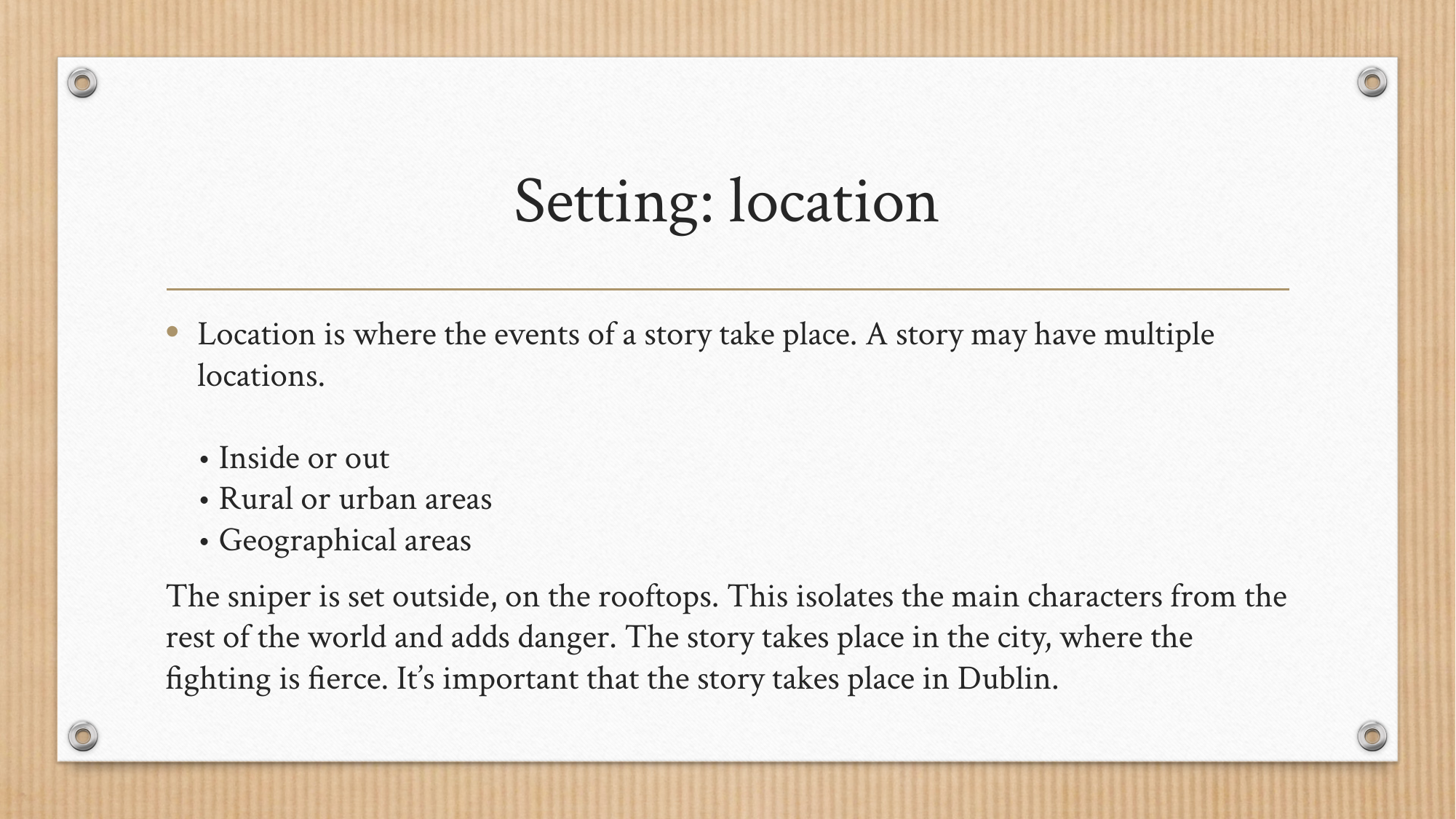

# Setting: location
Location is where the events of a story take place. A story may have multiple locations.
• Inside or out
• Rural or urban areas
• Geographical areas
The sniper is set outside, on the rooftops. This isolates the main characters from the rest of the world and adds danger. The story takes place in the city, where the fighting is fierce. It’s important that the story takes place in Dublin.